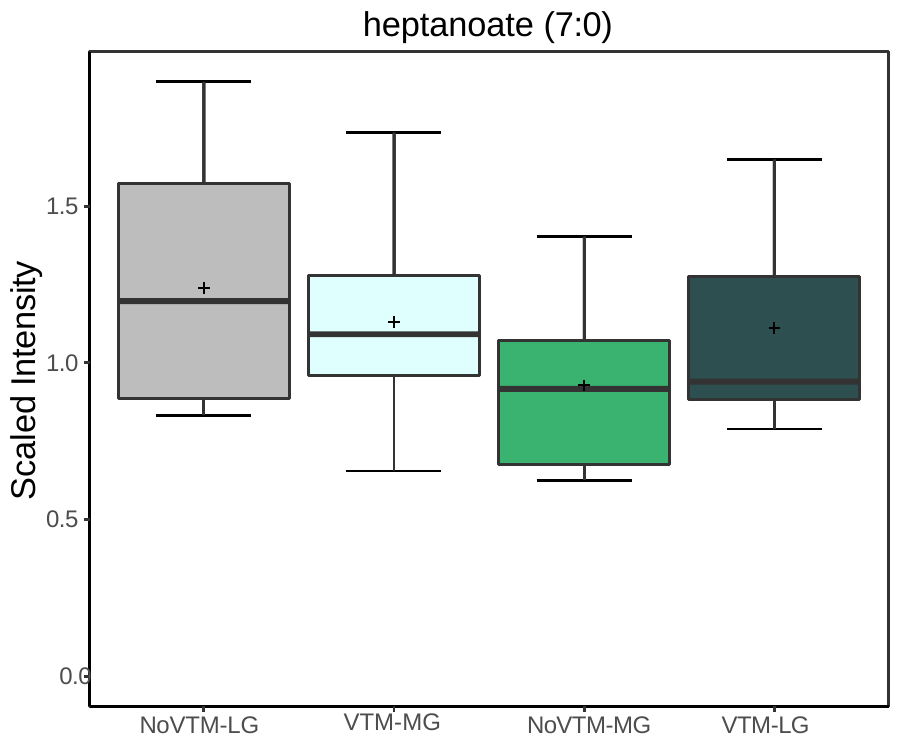

heptanoate (7:0)

1.5

Scaled Intensity

1.0

0.5
0.0
VTM-MG
NoVTM-LG
NoVTM-MG
VTM-LG